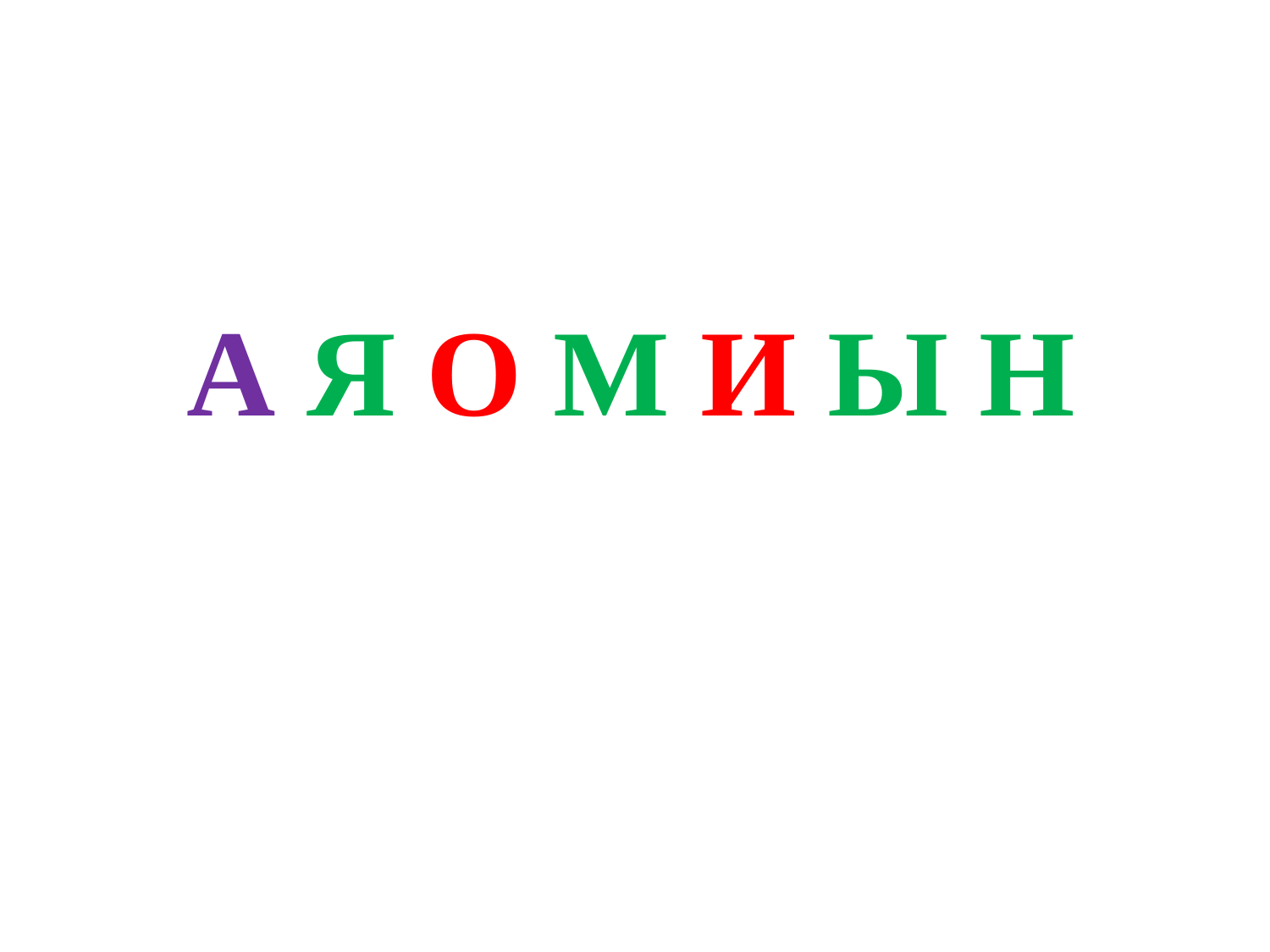

# А Я О М И Ы Н